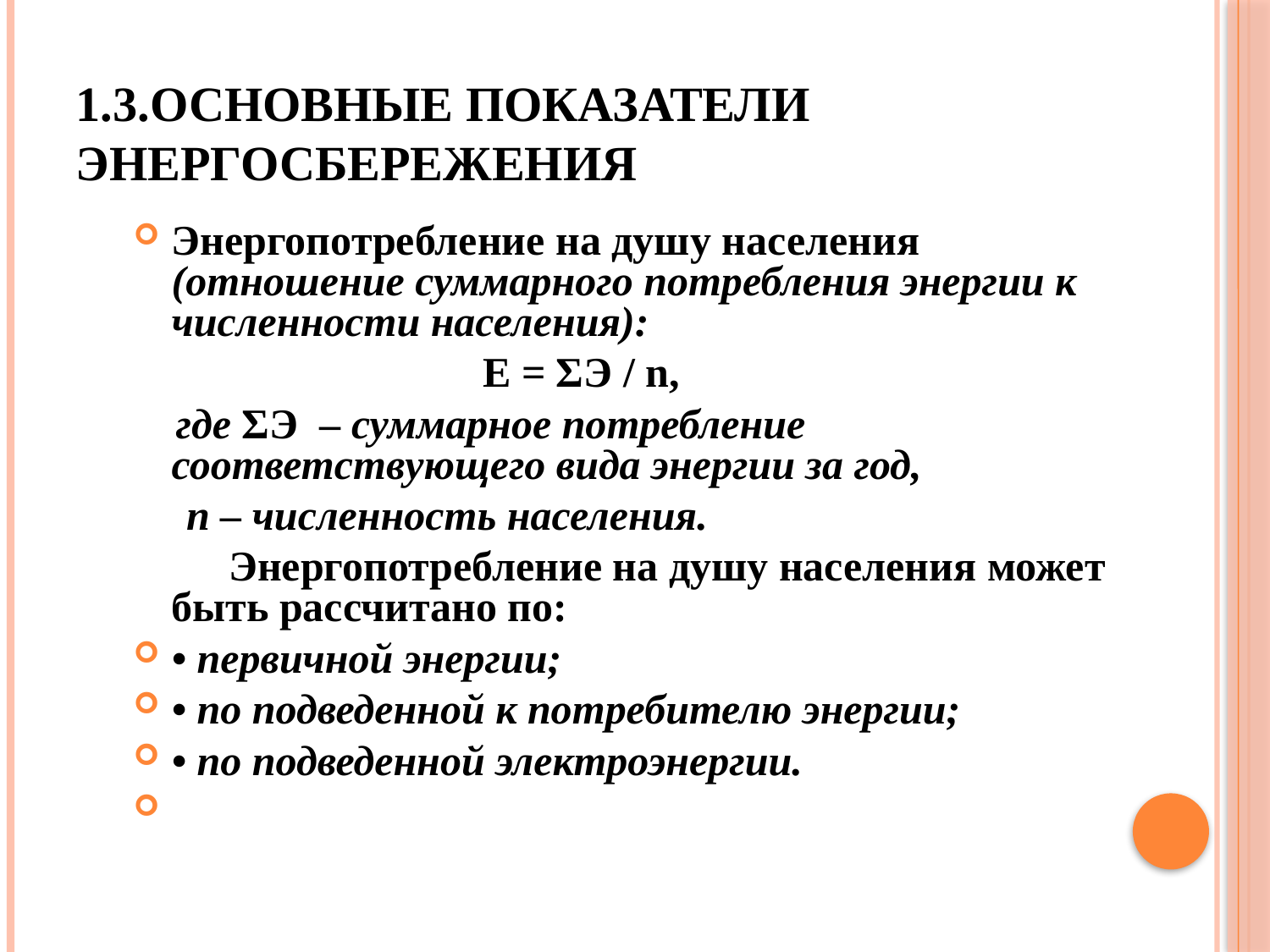

# 1.3.Основные показатели  энергосбережения
Энергопотребление на душу населения (отношение суммарного потребления энергии к численности населения):
                                 Е = ΣЭ / n,
    где ΣЭ  – суммарное потребление соответствующего вида энергии за год,
     n – численность населения.
         Энергопотребление на душу населения может быть рассчитано по:
• первичной энергии;
• по подведенной к потребителю энергии;
• по подведенной электроэнергии.